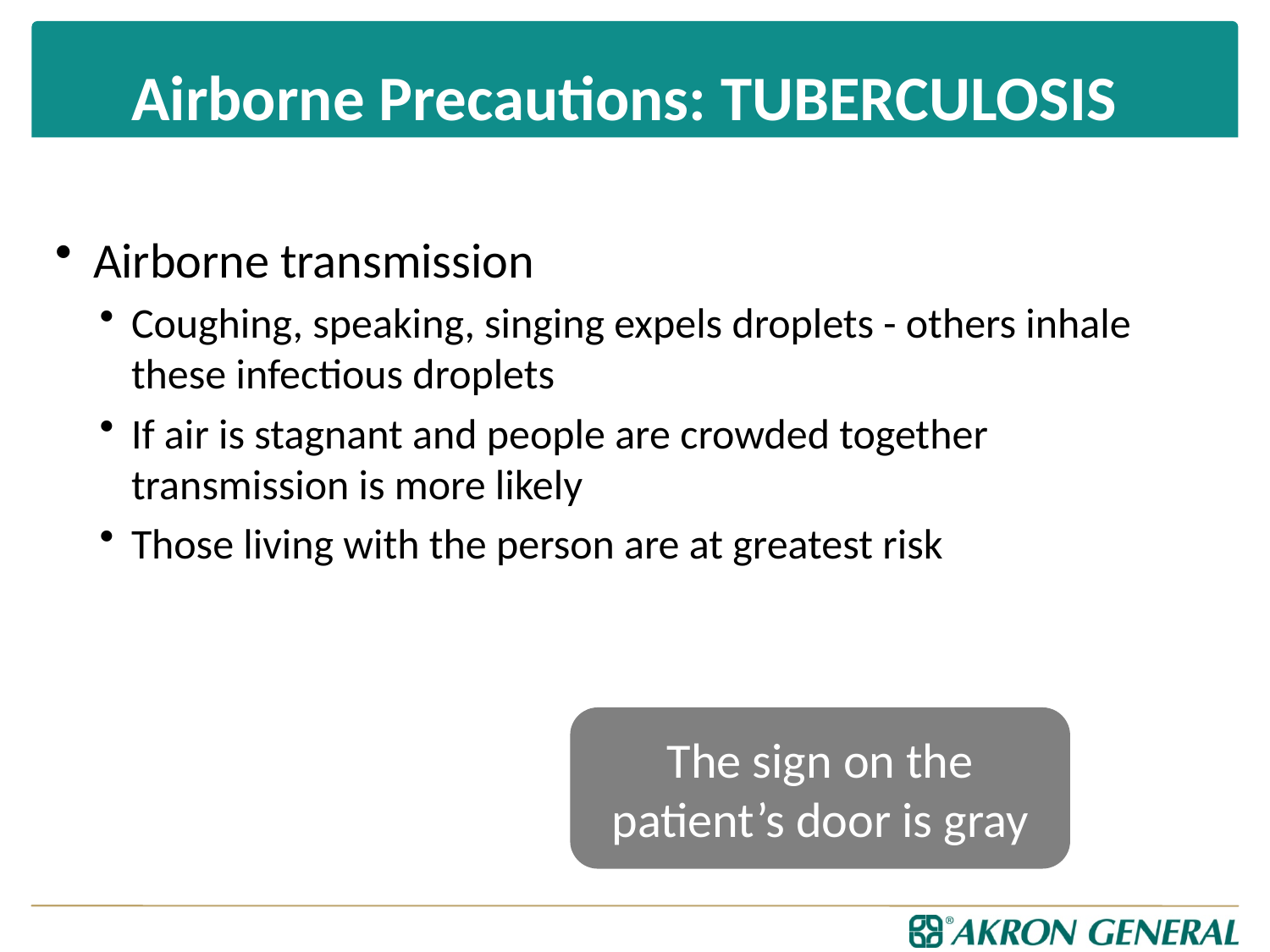

# Airborne Precautions: TUBERCULOSIS
Airborne transmission
Coughing, speaking, singing expels droplets - others inhale these infectious droplets
If air is stagnant and people are crowded together transmission is more likely
Those living with the person are at greatest risk

The sign on the patient’s door is gray